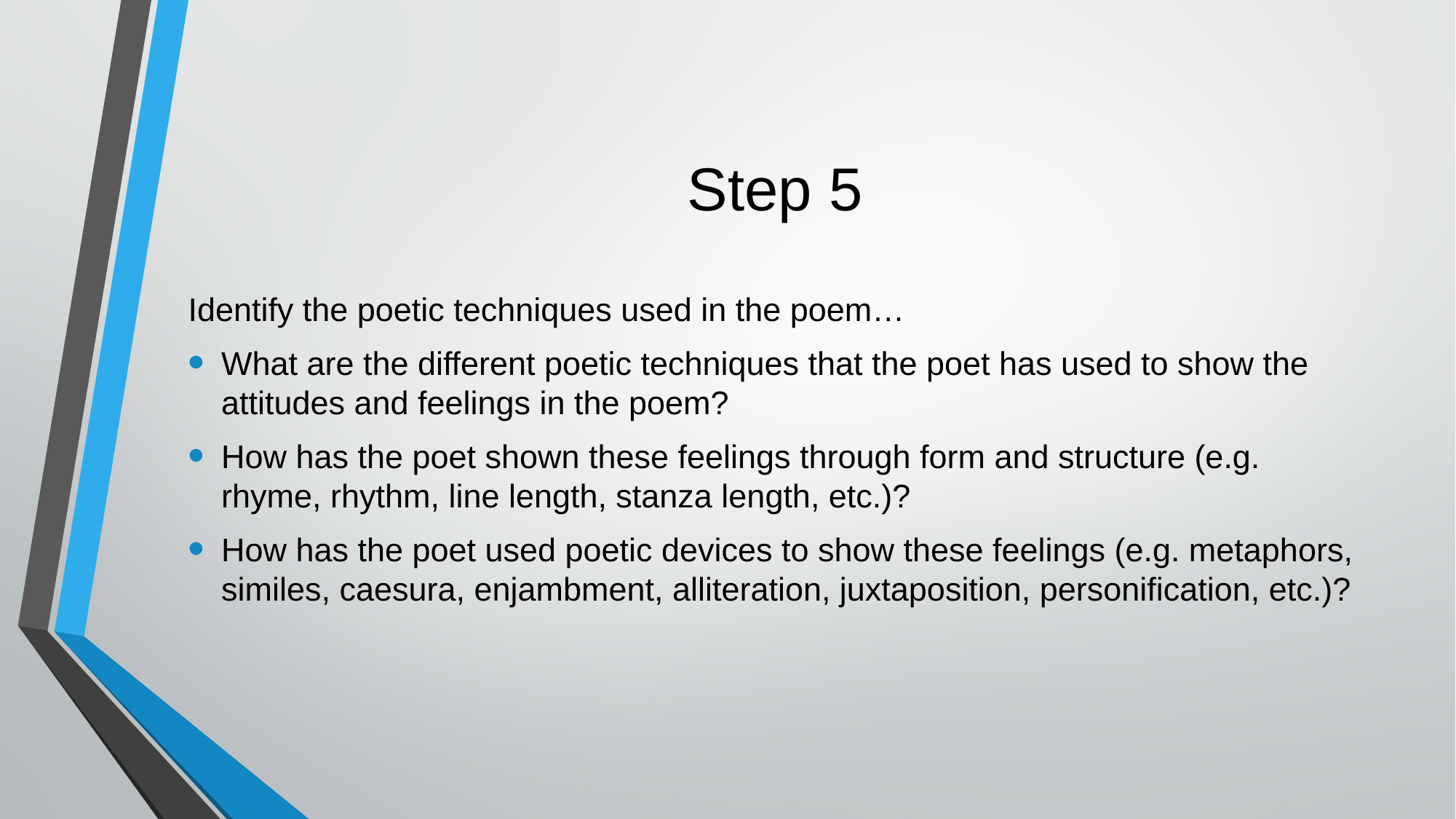

# Step 5
Identify the poetic techniques used in the poem…
What are the different poetic techniques that the poet has used to show the attitudes and feelings in the poem?
How has the poet shown these feelings through form and structure (e.g. rhyme, rhythm, line length, stanza length, etc.)?
How has the poet used poetic devices to show these feelings (e.g. metaphors, similes, caesura, enjambment, alliteration, juxtaposition, personification, etc.)?